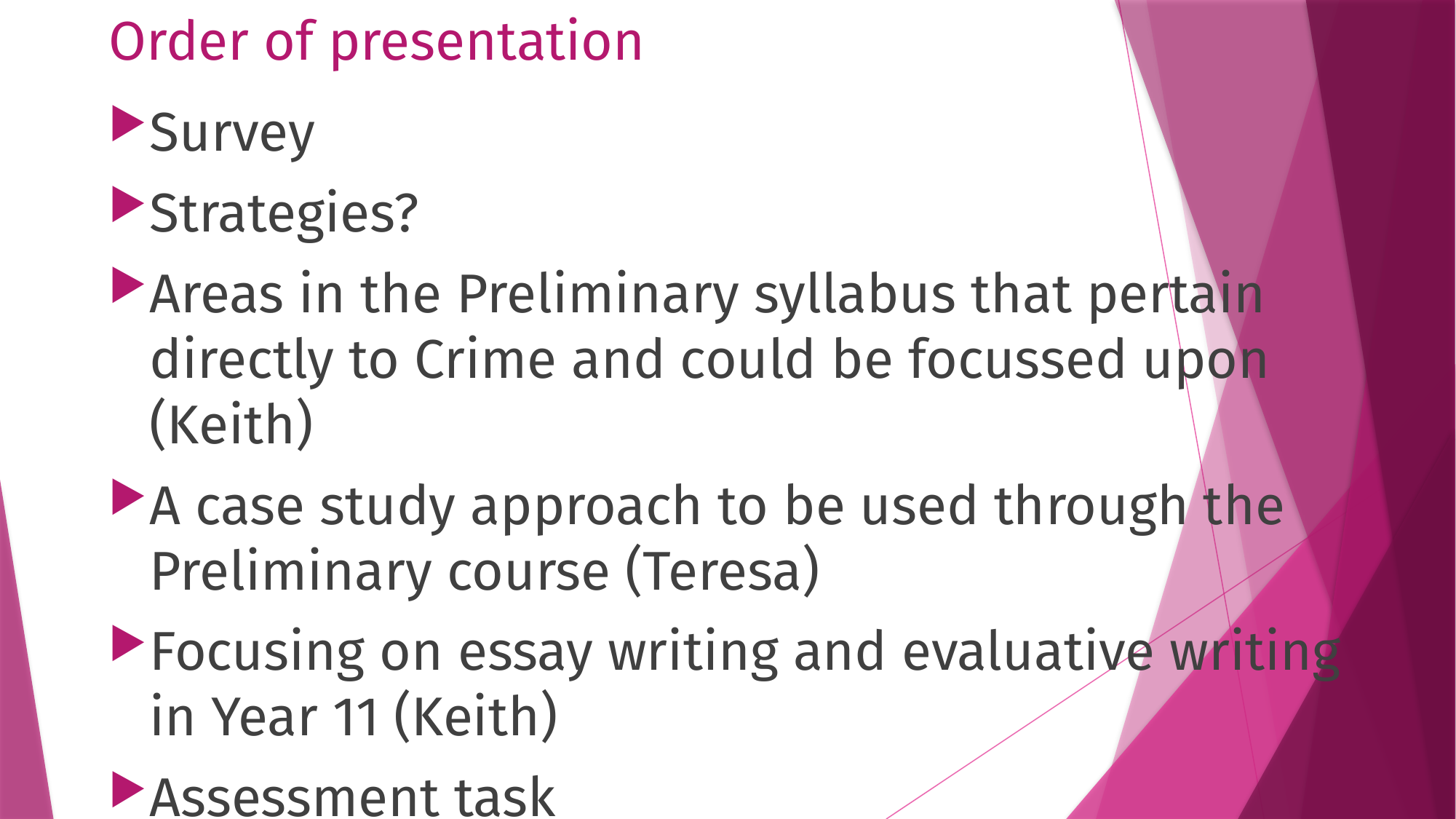

# Order of presentation
Survey
Strategies?
Areas in the Preliminary syllabus that pertain directly to Crime and could be focussed upon (Keith)
A case study approach to be used through the Preliminary course (Teresa)
Focusing on essay writing and evaluative writing in Year 11 (Keith)
Assessment task